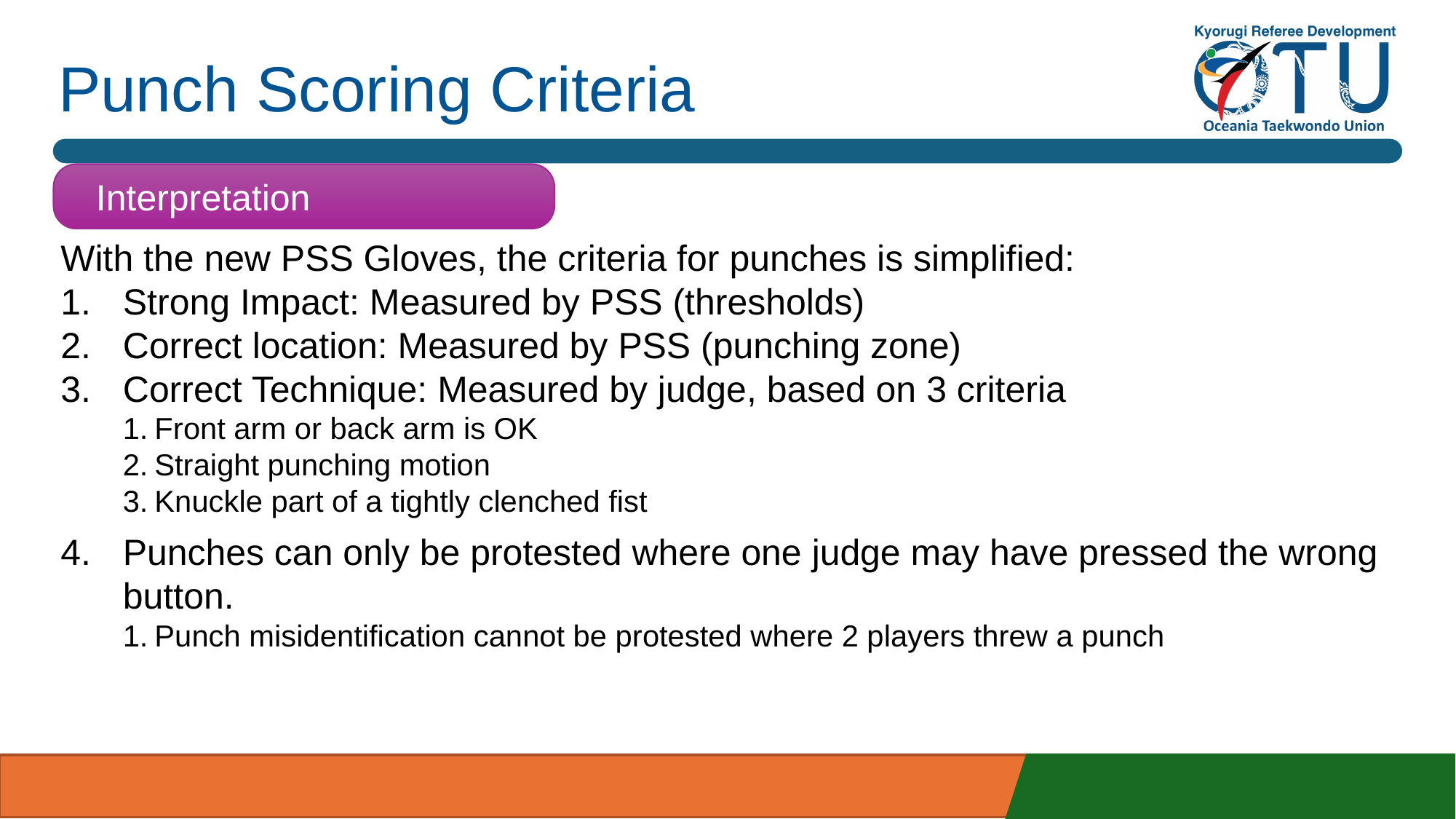

# Punch Scoring Criteria
Interpretation
With the new PSS Gloves, the criteria for punches is simplified:
Strong Impact: Measured by PSS (thresholds)
Correct location: Measured by PSS (punching zone)
Correct Technique: Measured by judge, based on 3 criteria
Front arm or back arm is OK
Straight punching motion
Knuckle part of a tightly clenched fist
Punches can only be protested where one judge may have pressed the wrong button.
Punch misidentification cannot be protested where 2 players threw a punch